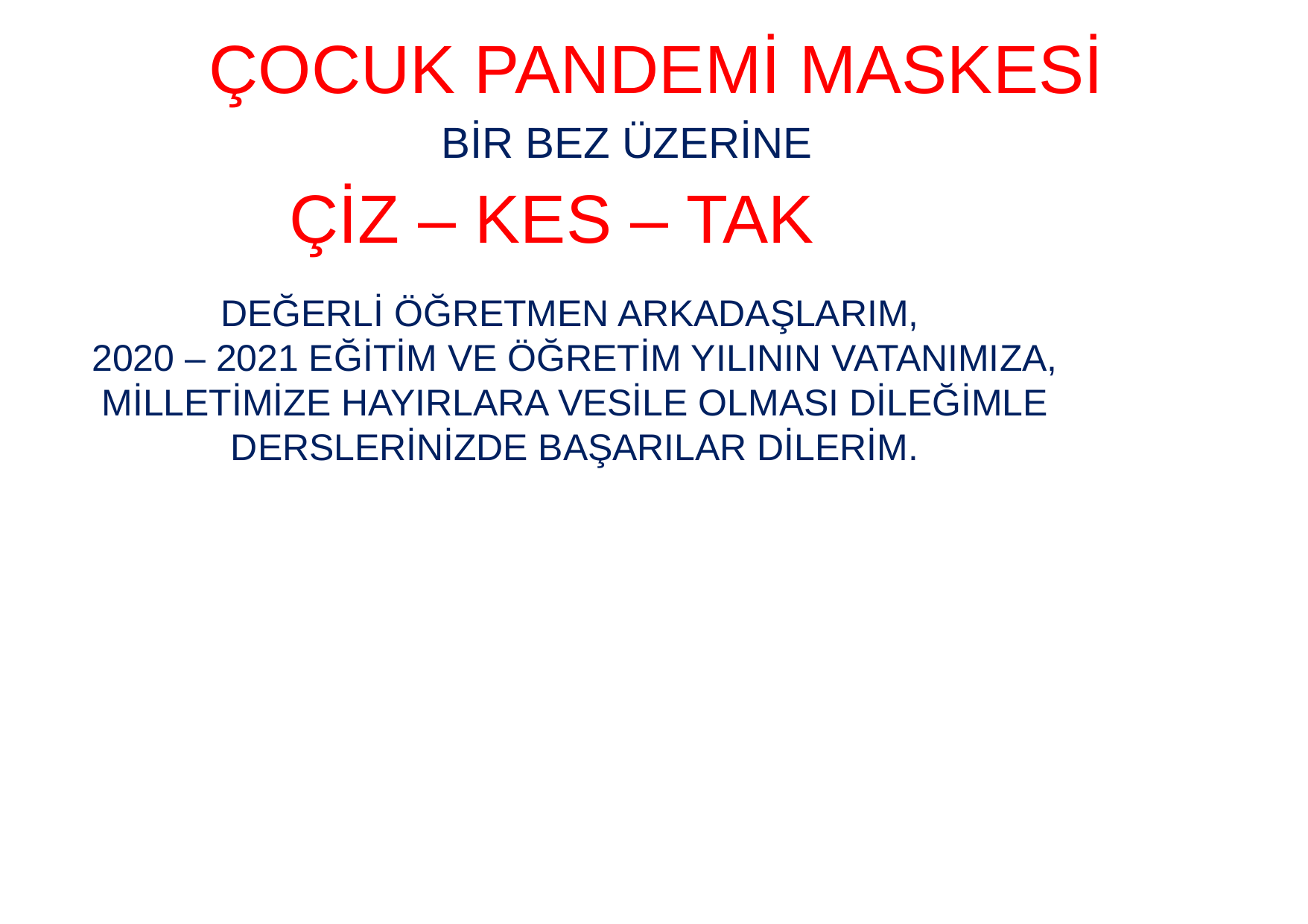

ÇOCUK PANDEMİ MASKESİ
BİR BEZ ÜZERİNE
ÇİZ – KES – TAK
DEĞERLİ ÖĞRETMEN ARKADAŞLARIM,
2020 – 2021 EĞİTİM VE ÖĞRETİM YILININ VATANIMIZA, MİLLETİMİZE HAYIRLARA VESİLE OLMASI DİLEĞİMLE DERSLERİNİZDE BAŞARILAR DİLERİM.